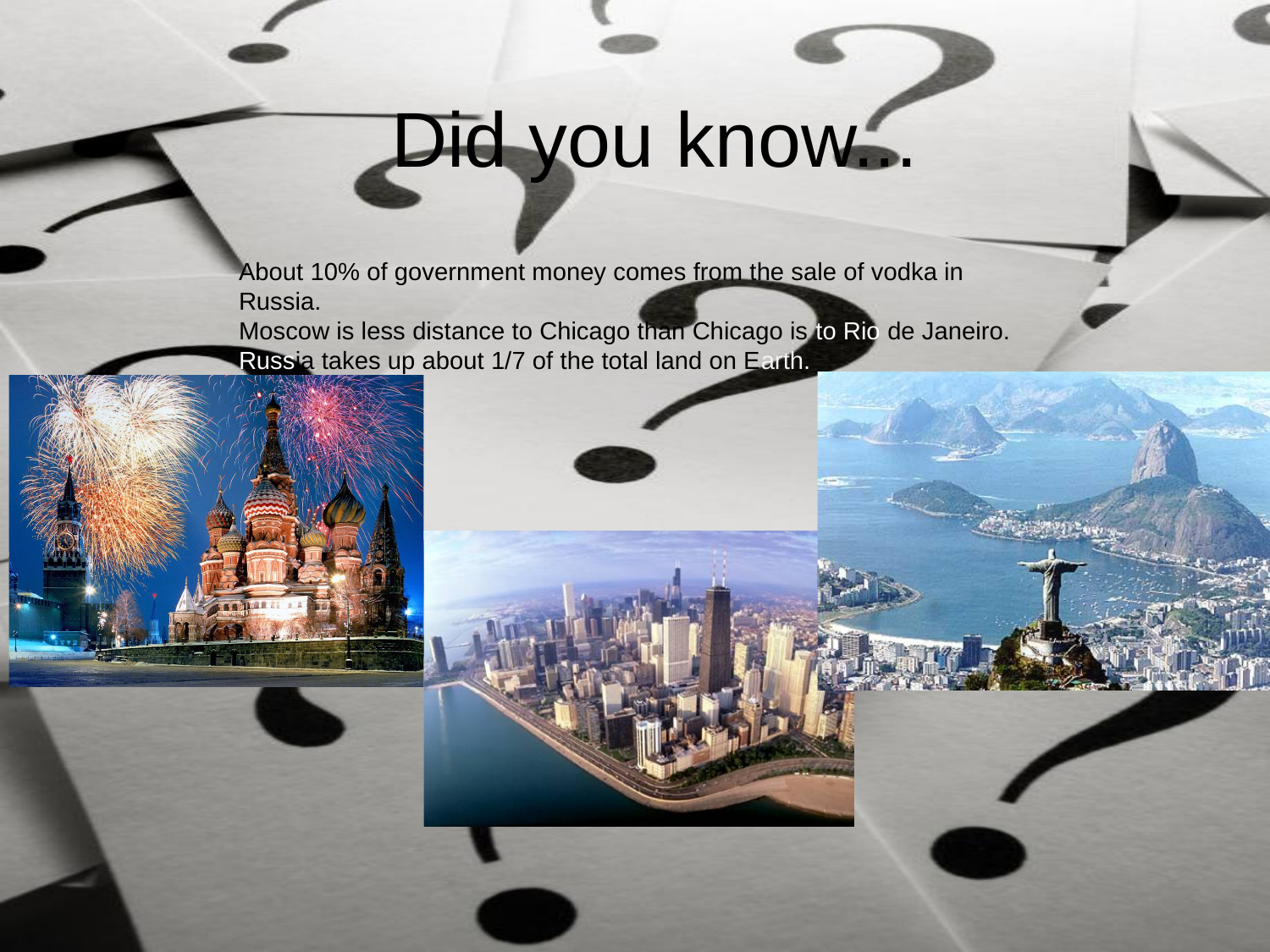

# Did you know...
About 10% of government money comes from the sale of vodka in Russia.
Moscow is less distance to Chicago than Chicago is to Rio de Janeiro.
Russia takes up about 1/7 of the total land on Earth.